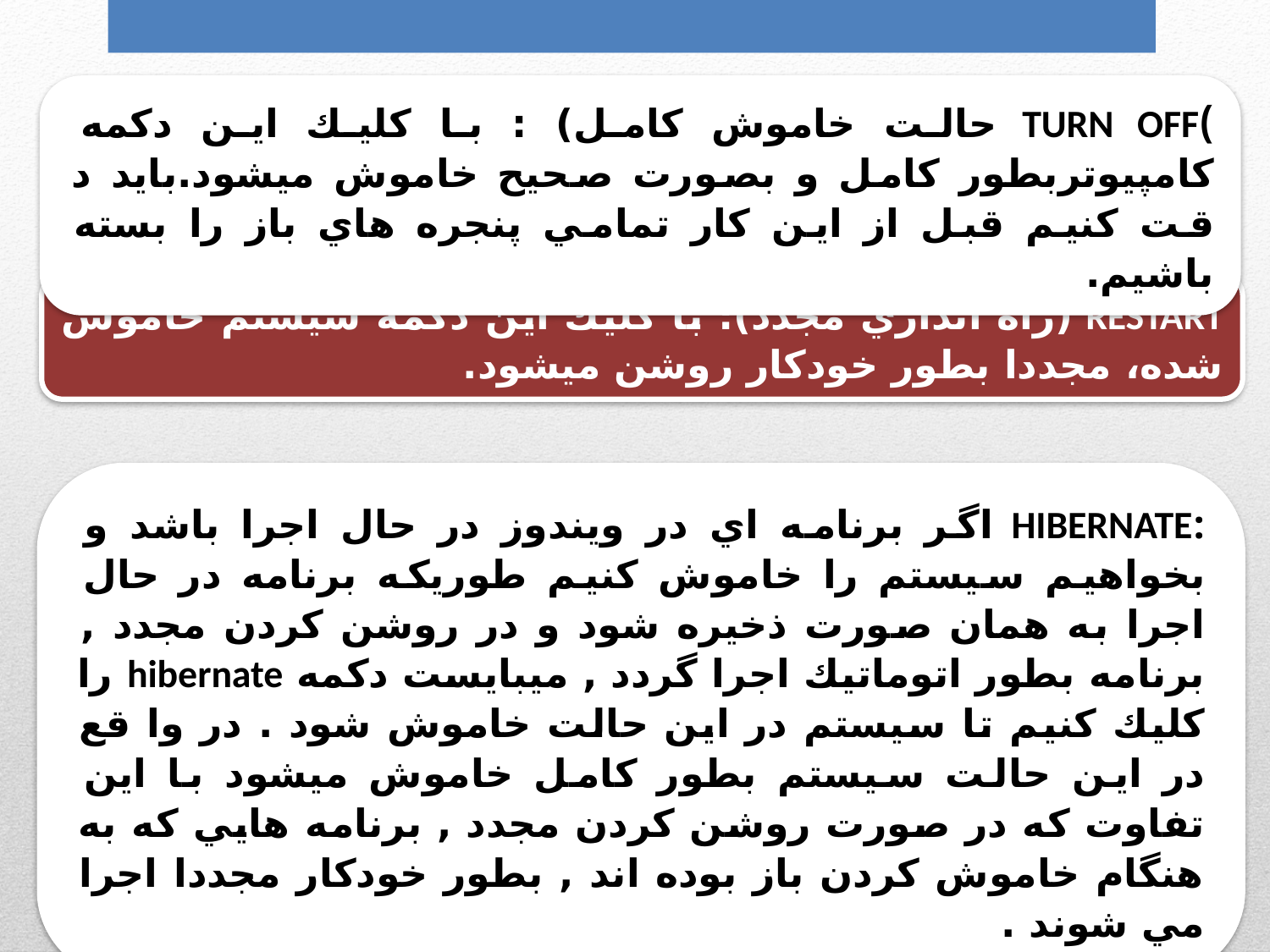

)TURN OFF حالت خاموش كامل) : با كليك اين دكمه كامپيوتربطور كامل و بصورت صحيح خاموش ميشود.بايد د قت كنيم قبل از اين كار تمامي پنجره هاي باز را بسته باشيم.
RESTART (راه اندازي مجدد): با كليك اين دكمه سيستم خاموش شده، مجددا بطور خودكار روشن ميشود.
:HIBERNATE اگر برنامه اي در ويندوز در حال اجرا باشد و بخواهيم سيستم را خاموش كنيم طوريكه برنامه در حال اجرا به همان صورت ذخيره شود و در روشن كردن مجدد , برنامه بطور اتوماتيك اجرا گردد , ميبايست دكمه hibernate را كليك كنيم تا سيستم در اين حالت خاموش شود . در وا قع در اين حالت سيستم بطور كامل خاموش ميشود با اين تفاوت كه در صورت روشن كردن مجدد , برنامه هايي كه به هنگام خاموش كردن باز بوده اند , بطور خودكار مجددا اجرا مي شوند .

10